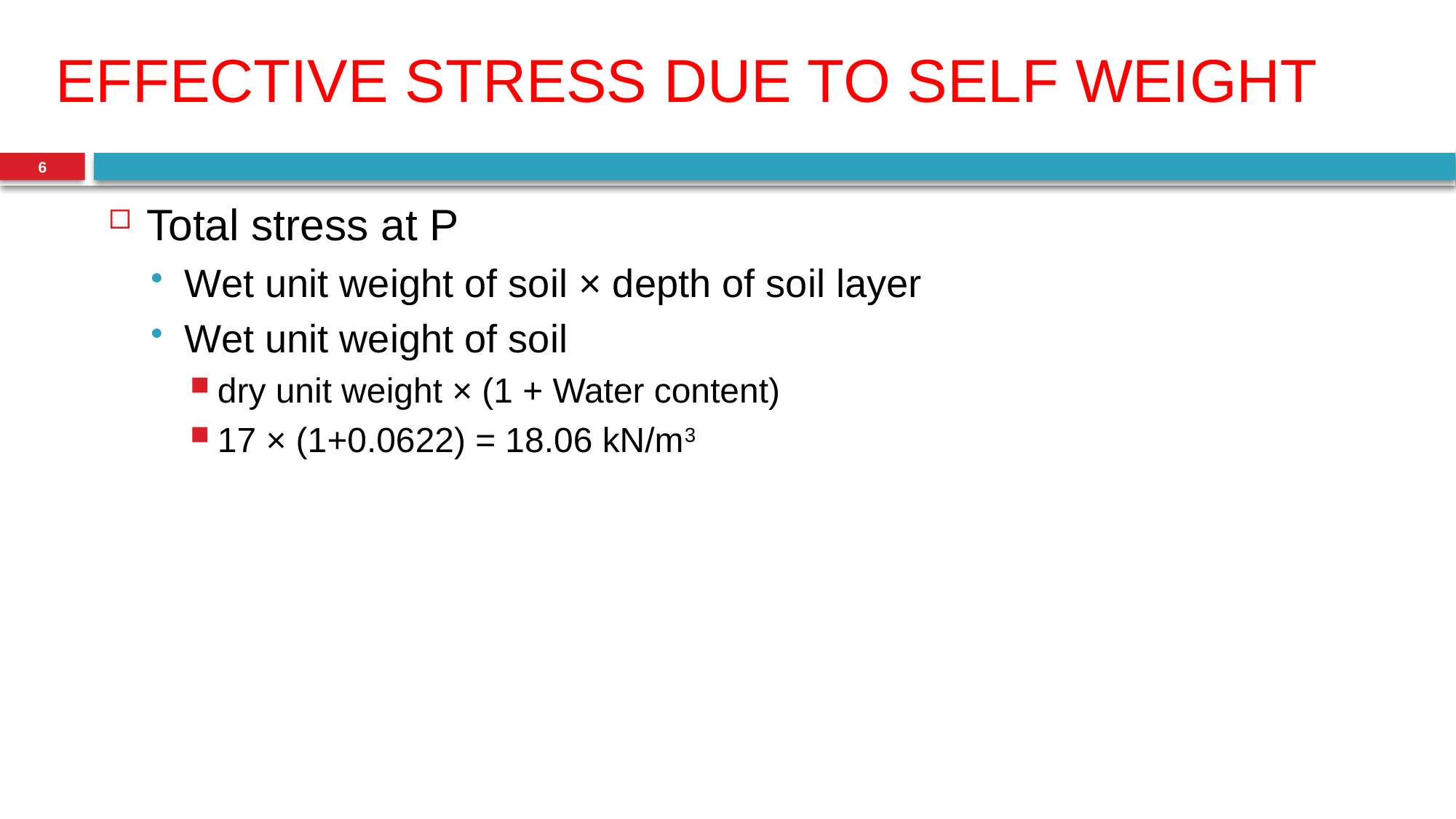

Effective Stress due to self weight
6
Total stress at P
Wet unit weight of soil × depth of soil layer
Wet unit weight of soil
dry unit weight × (1 + Water content)
17 × (1+0.0622) = 18.06 kN/m3